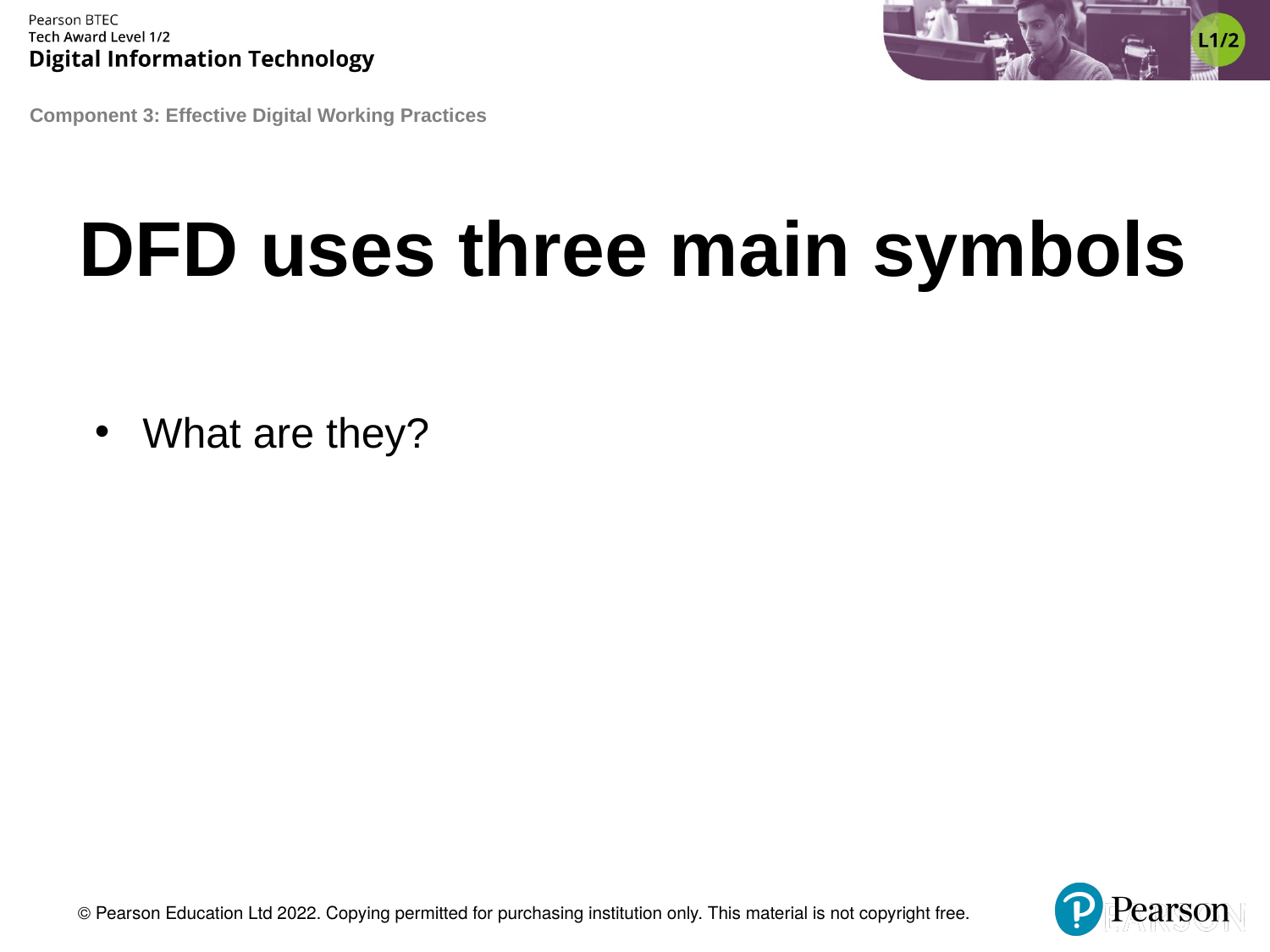

# DFD uses three main symbols
What are they?
© Pearson Education Ltd 2022. Copying permitted for purchasing institution only. This material is not copyright free.